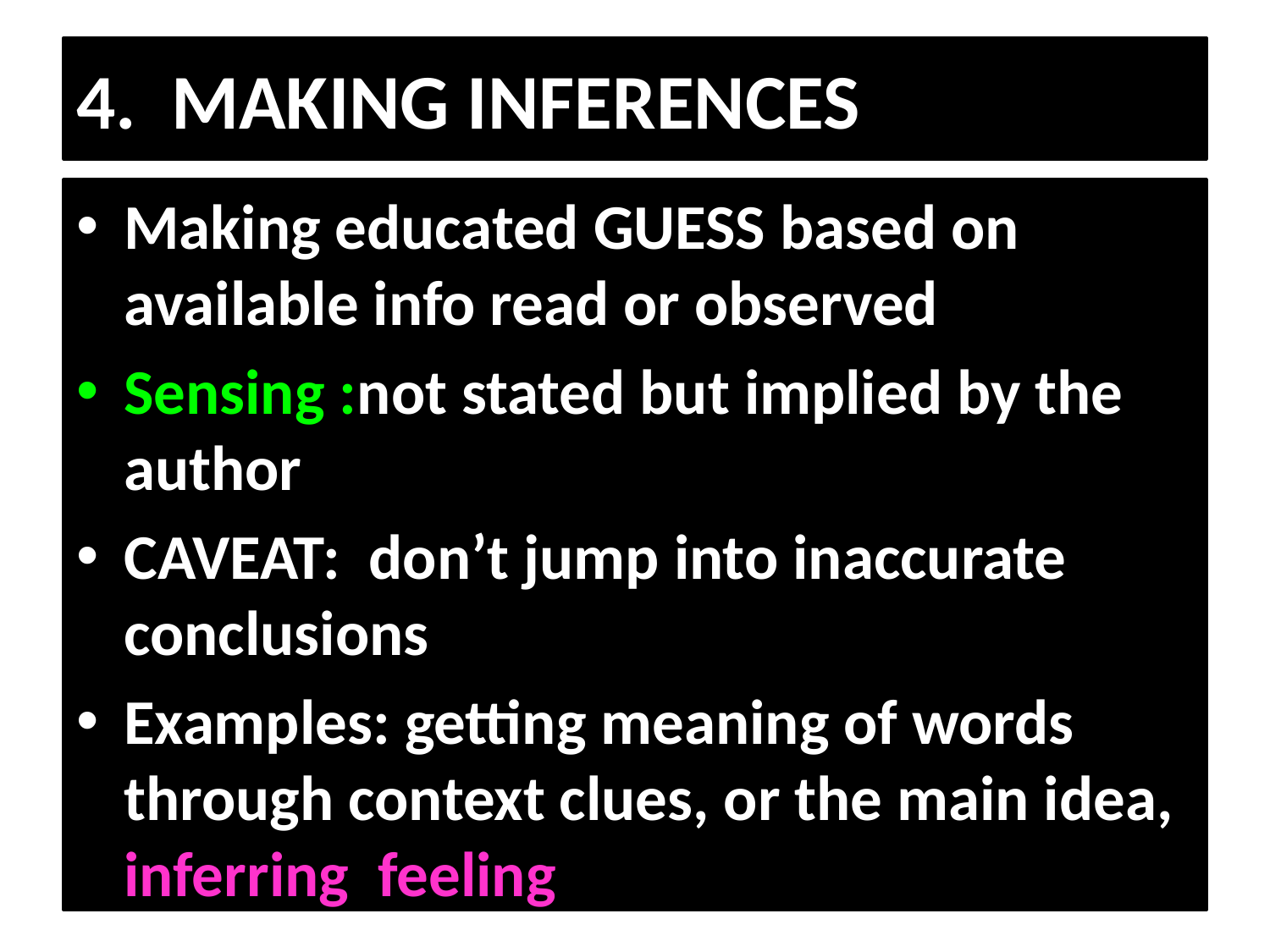

# 4.  MAKING INFERENCES
Making educated GUESS based on available info read or observed
Sensing :not stated but implied by the author
CAVEAT:  don’t jump into inaccurate conclusions
Examples: getting meaning of words through context clues, or the main idea, inferring  feeling